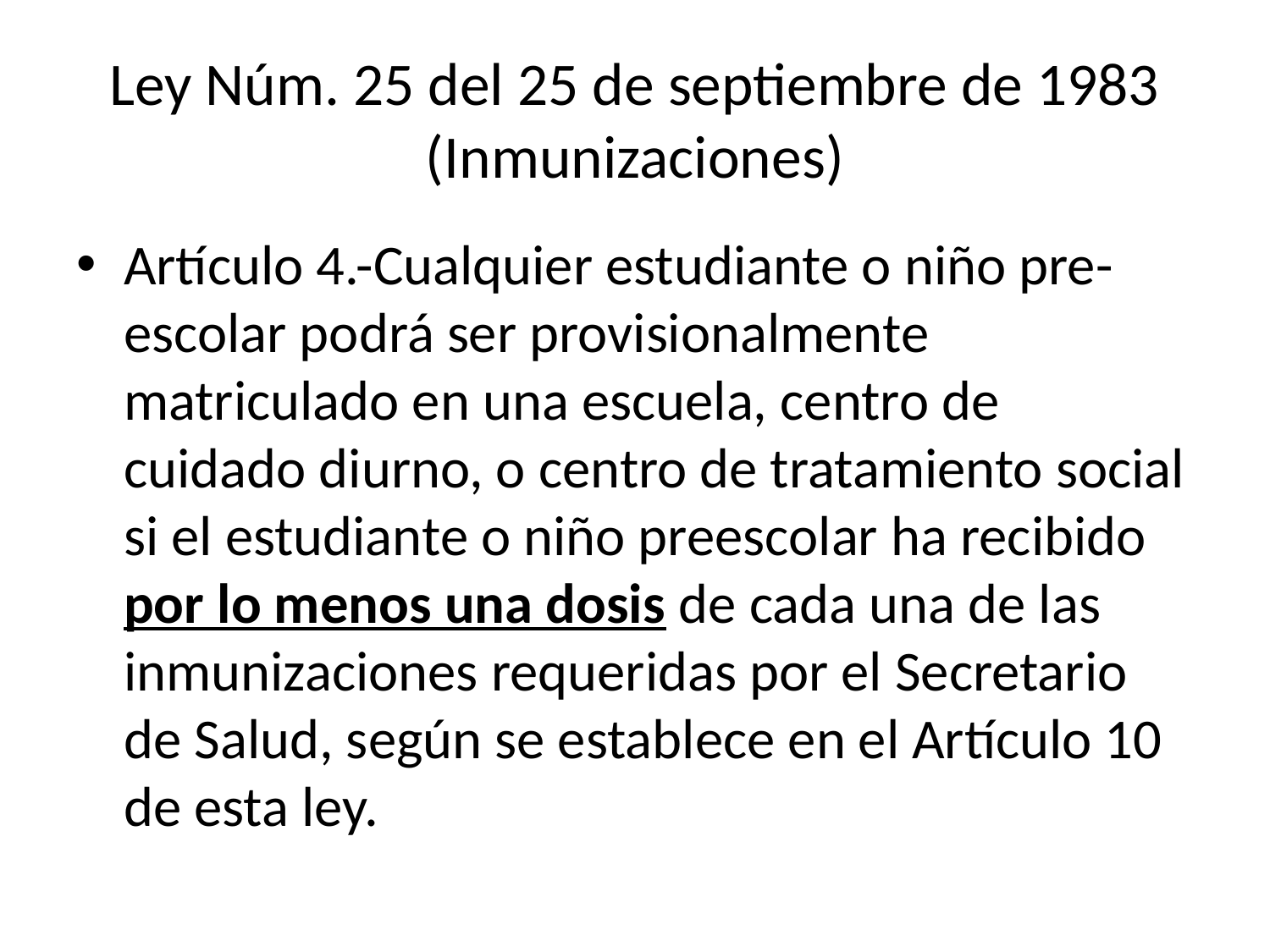

# Ley Núm. 25 del 25 de septiembre de 1983 (Inmunizaciones)
Artículo 4.-Cualquier estudiante o niño pre-escolar podrá ser provisionalmente matriculado en una escuela, centro de cuidado diurno, o centro de tratamiento social si el estudiante o niño preescolar ha recibido por lo menos una dosis de cada una de las inmunizaciones requeridas por el Secretario de Salud, según se establece en el Artículo 10 de esta ley.